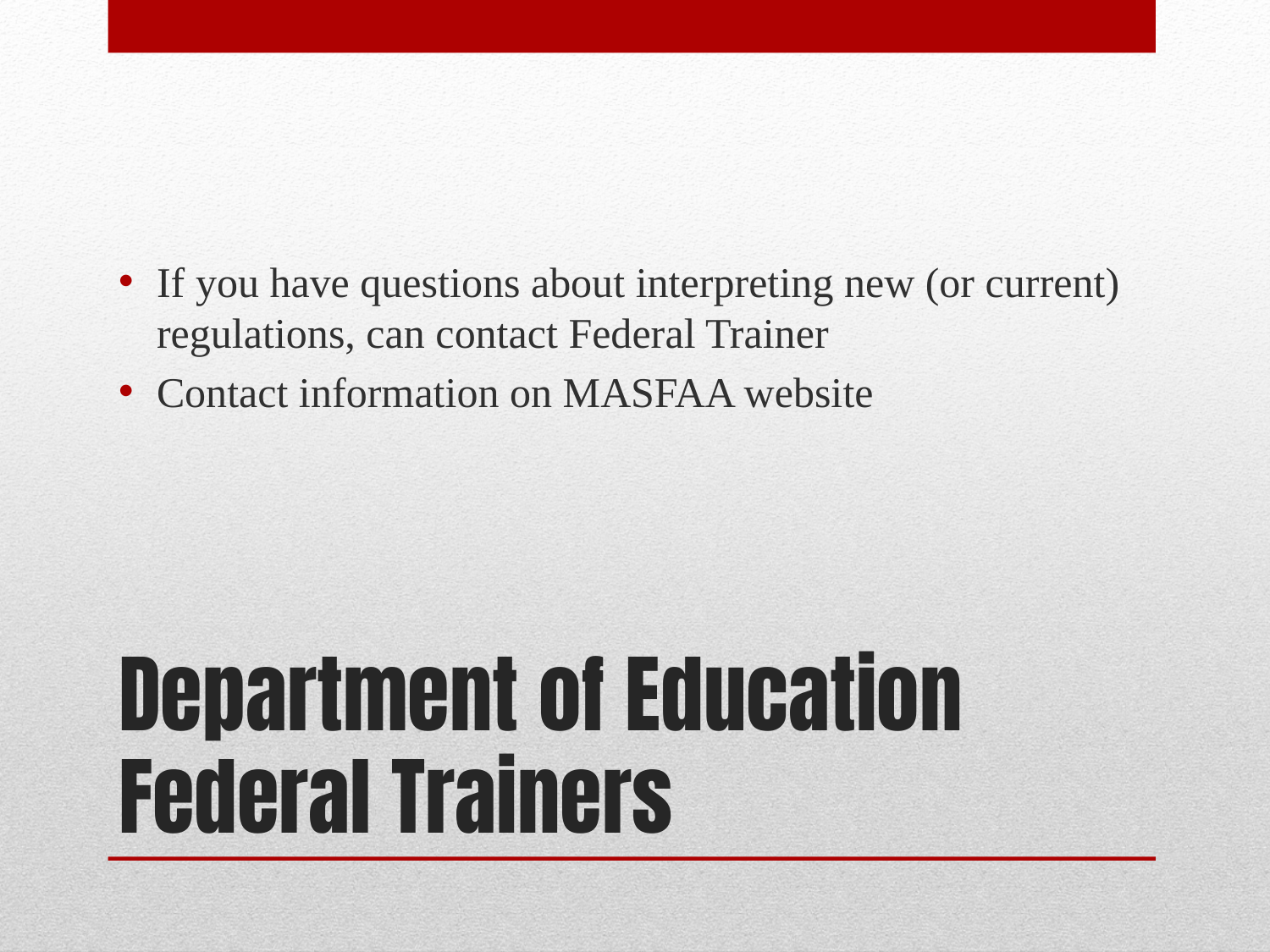

If you have questions about interpreting new (or current) regulations, can contact Federal Trainer
Contact information on MASFAA website

# Department of Education Federal Trainers